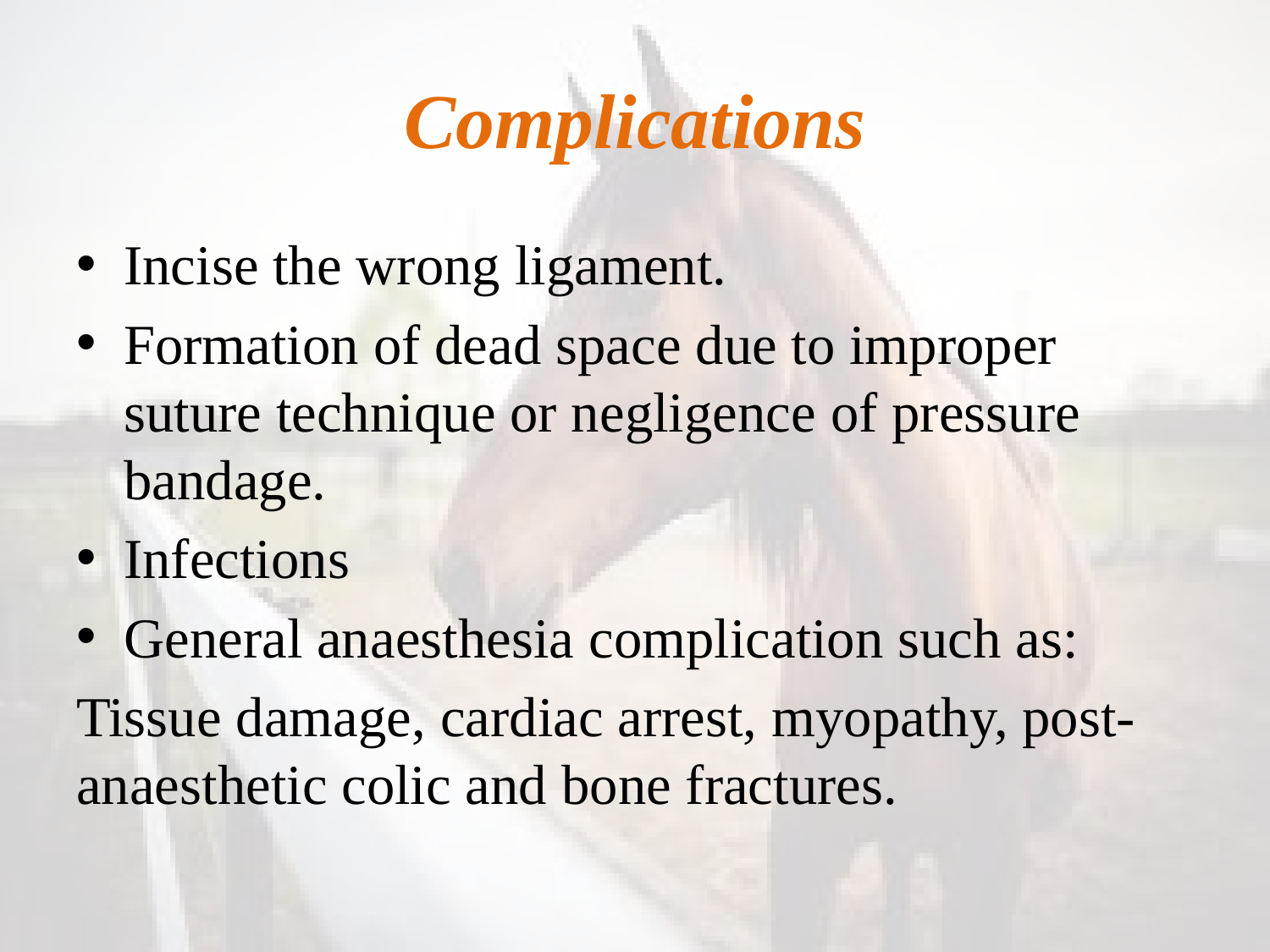

# Complications
Incise the wrong ligament.
Formation of dead space due to improper suture technique or negligence of pressure bandage.
Infections
General anaesthesia complication such as:
Tissue damage, cardiac arrest, myopathy, post-anaesthetic colic and bone fractures.